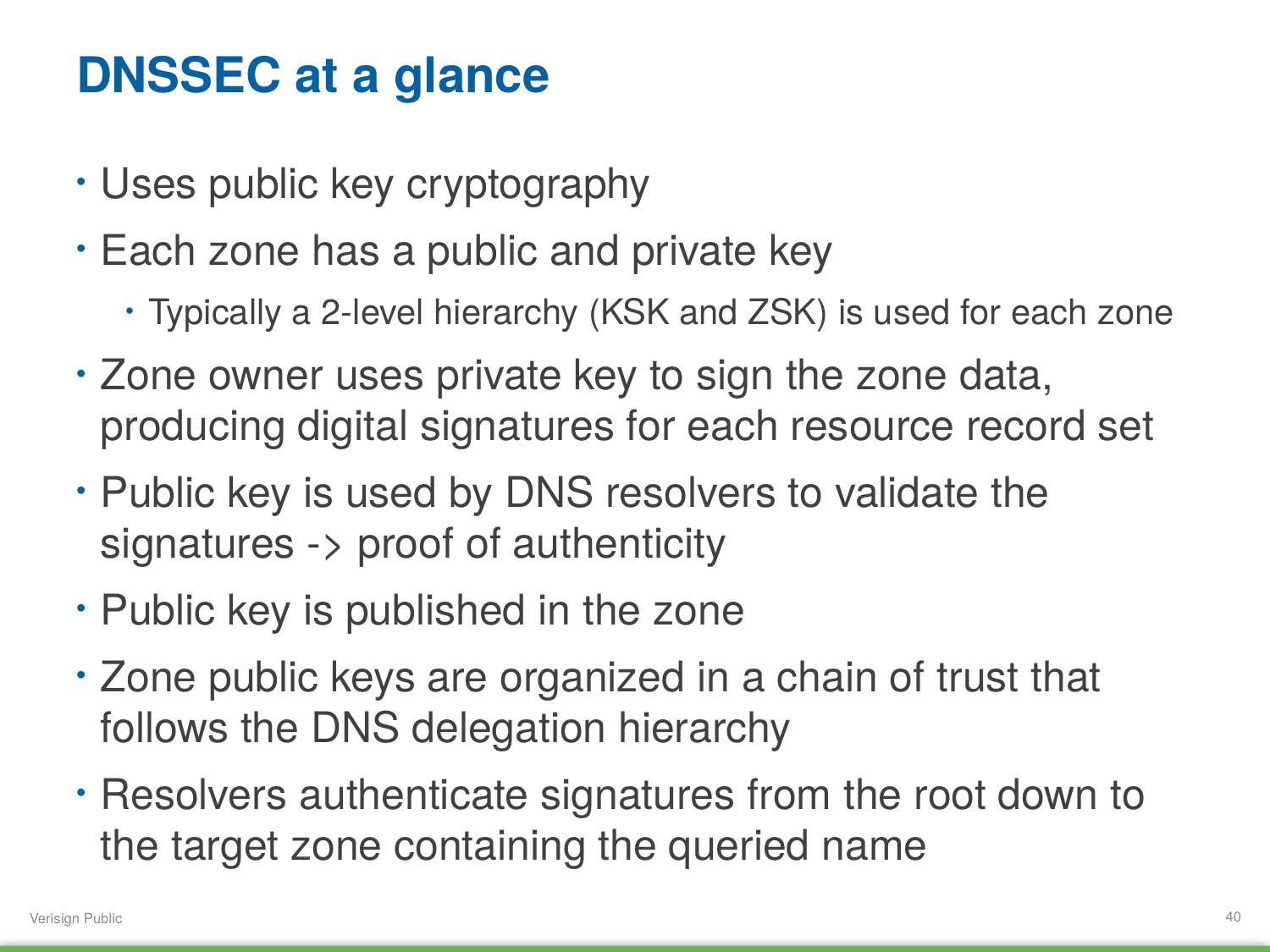

# DNSSEC at a glance
Uses public key cryptography
Each zone has a public and private key
Typically a 2-level hierarchy (KSK and ZSK) is used for each zone
Zone owner uses private key to sign the zone data, producing digital signatures for each resource record set
Public key is used by DNS resolvers to validate the signatures -> proof of authenticity
Public key is published in the zone
Zone public keys are organized in a chain of trust that follows the DNS delegation hierarchy
Resolvers authenticate signatures from the root down to the target zone containing the queried name
40